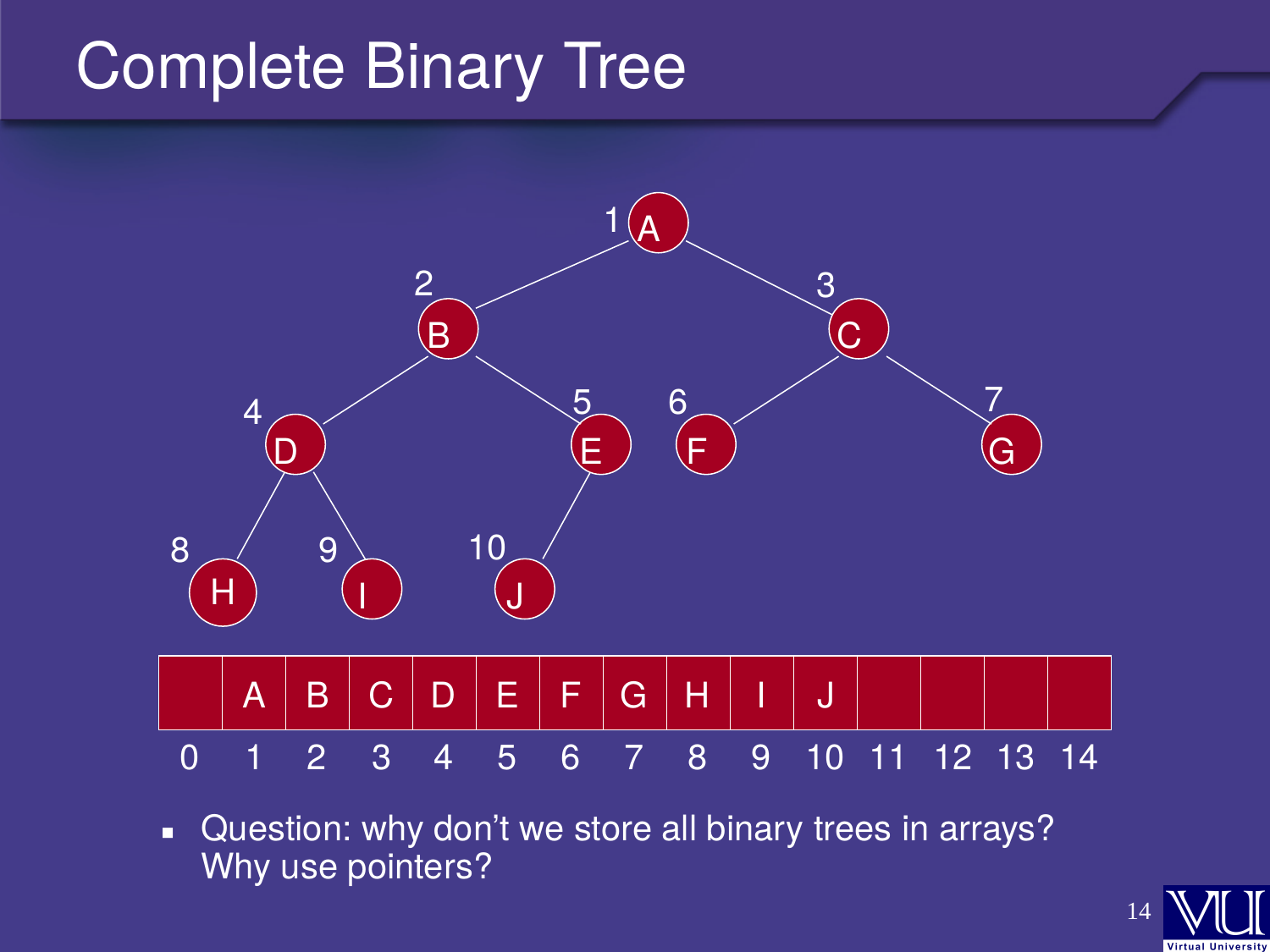

# Complete Binary Tree
1

A
2
3

B

C
7
5
6
4

D

E

F

G
10
8
9

I

J
H

A
B
C
D
E
F
G
H
I
J
0
1
2
3
4
5
6
7
8
9
10
11
12
13
14
Question: why don’t we store all binary trees in arrays?
Why use pointers?

14